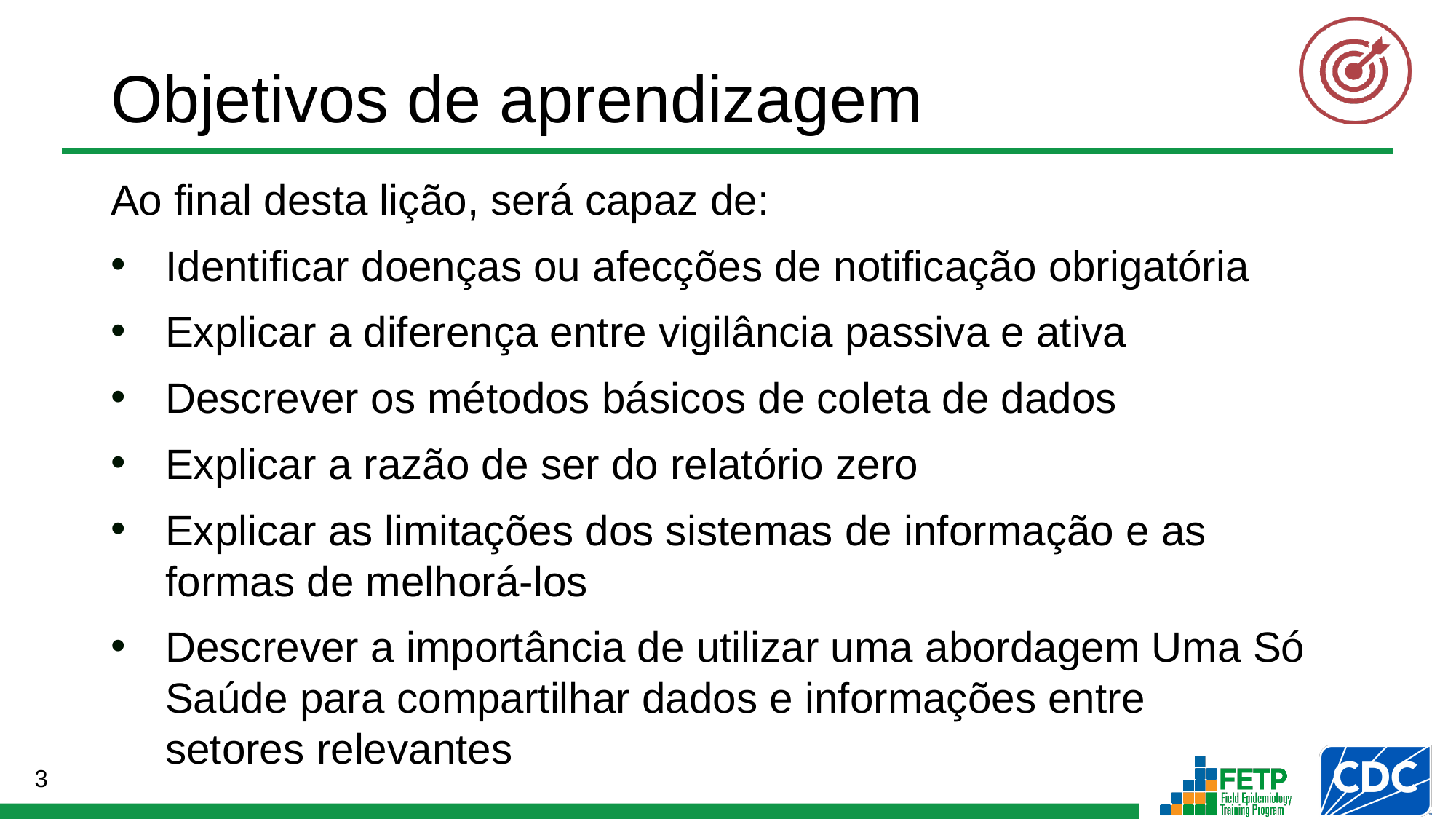

Ao final desta lição, será capaz de:
Identificar doenças ou afecções de notificação obrigatória
Explicar a diferença entre vigilância passiva e ativa
Descrever os métodos básicos de coleta de dados
Explicar a razão de ser do relatório zero
Explicar as limitações dos sistemas de informação e as formas de melhorá-los
Descrever a importância de utilizar uma abordagem Uma Só Saúde para compartilhar dados e informações entre
setores relevantes